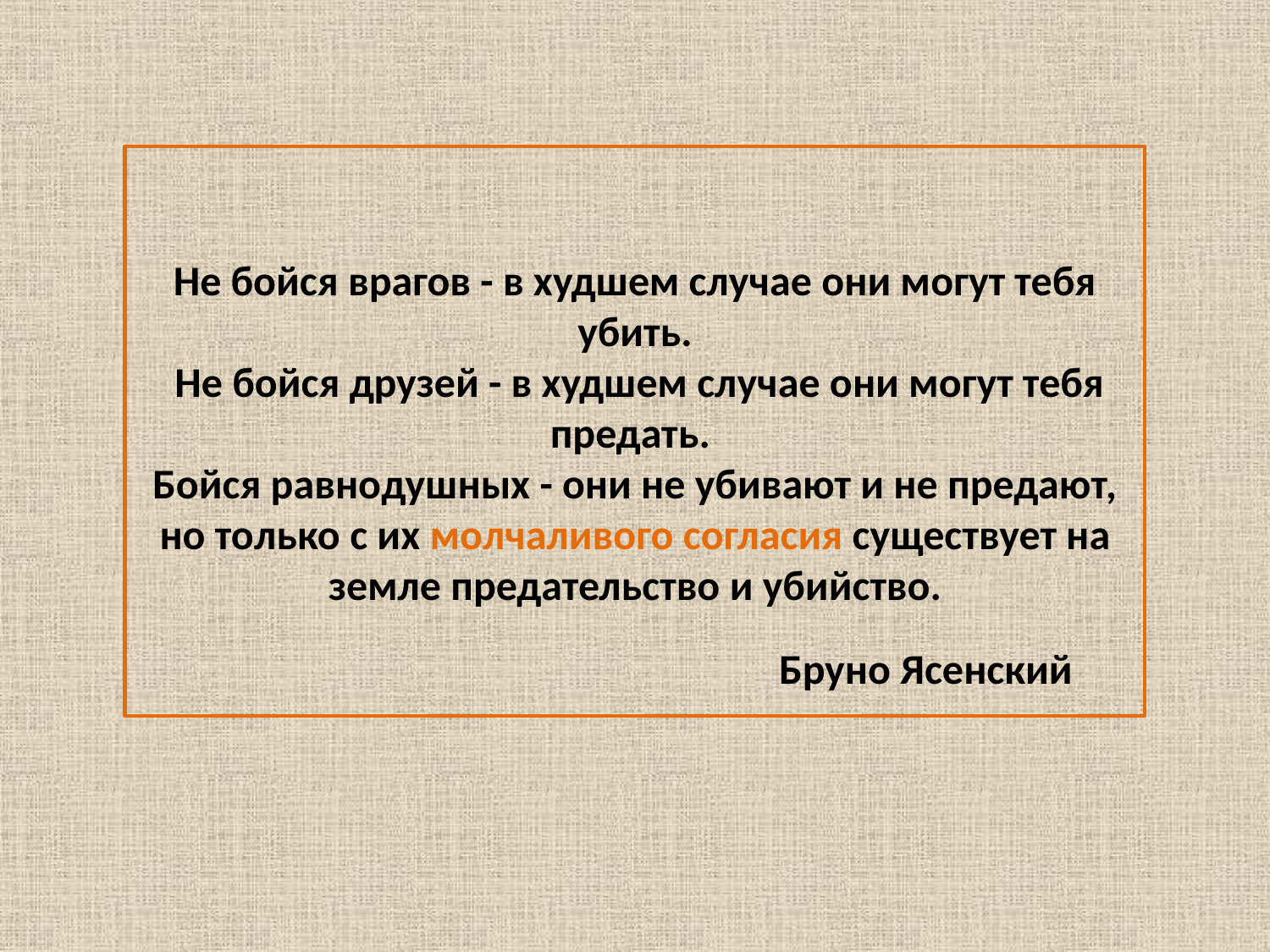

Не бойся врагов - в худшем случае они могут тебя убить.
 Не бойся друзей - в худшем случае они могут тебя предать.
Бойся равнодушных - они не убивают и не предают, но только с их молчаливого согласия существует на земле предательство и убийство.
Бруно Ясенский